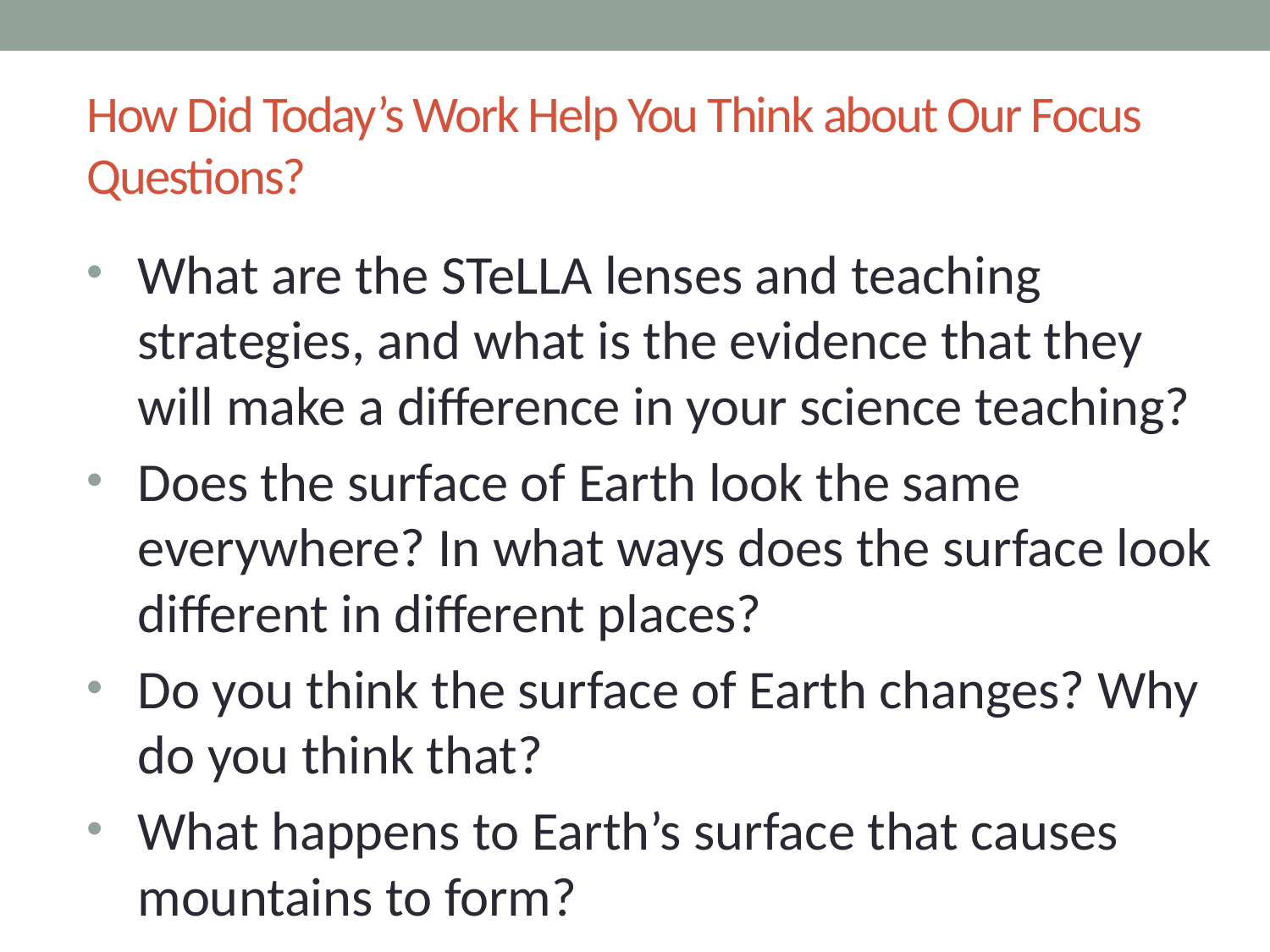

# How Did Today’s Work Help You Think about Our Focus Questions?
What are the STeLLA lenses and teaching strategies, and what is the evidence that they will make a difference in your science teaching?
Does the surface of Earth look the same everywhere? In what ways does the surface look different in different places?
Do you think the surface of Earth changes? Why do you think that?
What happens to Earth’s surface that causes mountains to form?